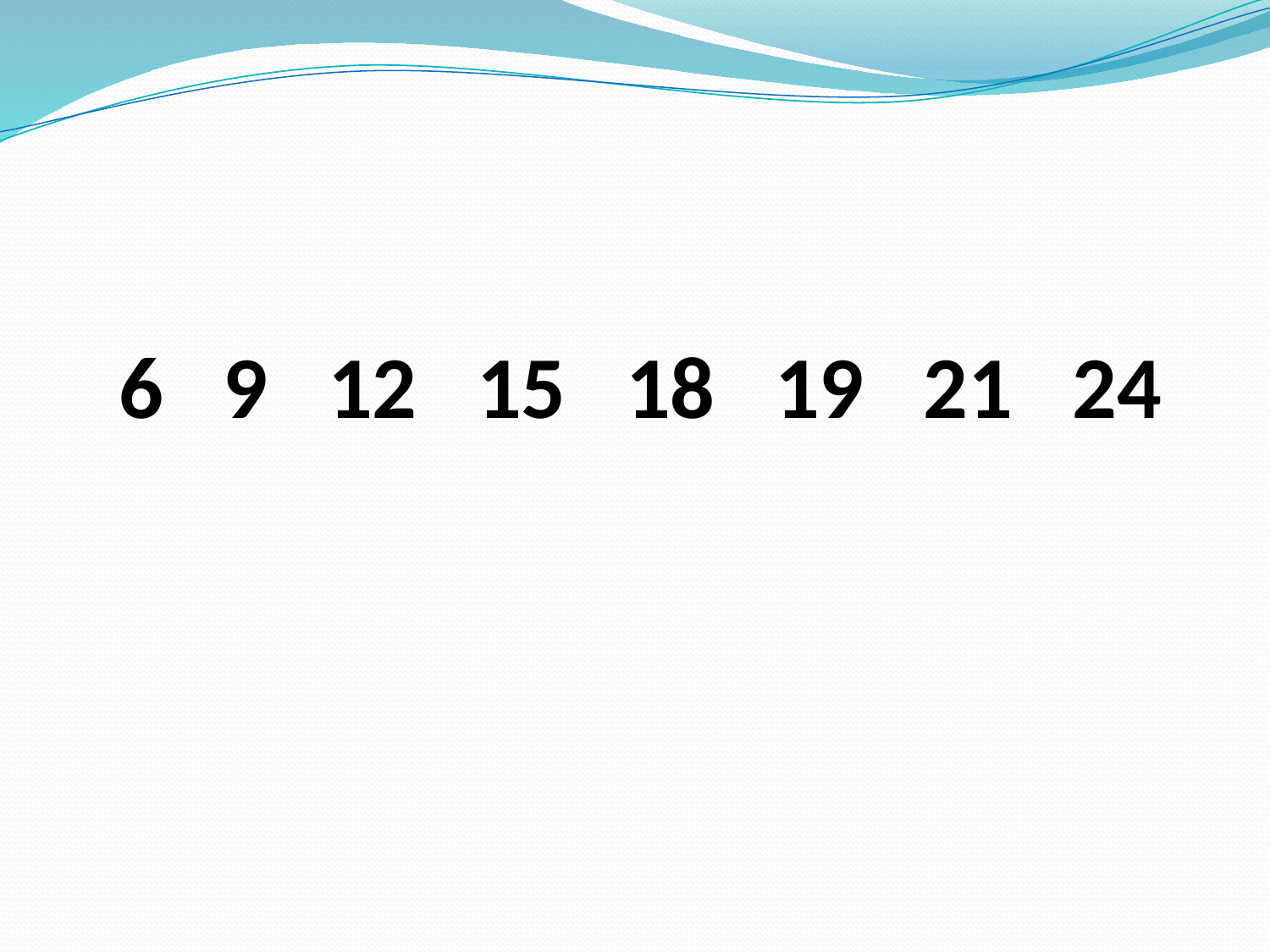

# 6   9   12   15   18   19   21   24